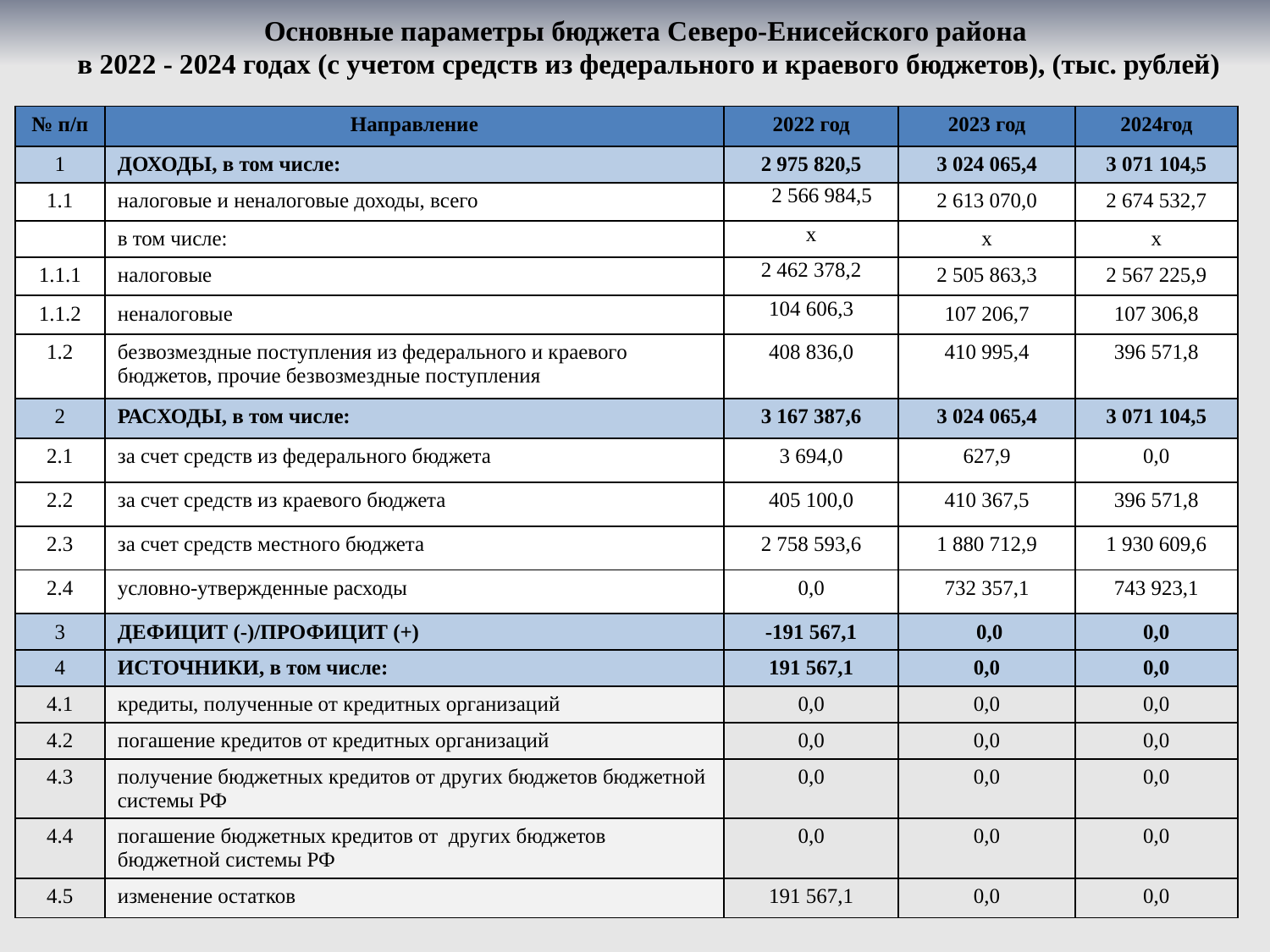

Основные параметры бюджета Северо-Енисейского района
в 2022 - 2024 годах (с учетом средств из федерального и краевого бюджетов), (тыс. рублей)
| № п/п | Направление | 2022 год | 2023 год | 2024год |
| --- | --- | --- | --- | --- |
| 1 | ДОХОДЫ, в том числе: | 2 975 820,5 | 3 024 065,4 | 3 071 104,5 |
| 1.1 | налоговые и неналоговые доходы, всего | 2 566 984,5 | 2 613 070,0 | 2 674 532,7 |
|  | в том числе: | х | х | х |
| 1.1.1 | налоговые | 2 462 378,2 | 2 505 863,3 | 2 567 225,9 |
| 1.1.2 | неналоговые | 104 606,3 | 107 206,7 | 107 306,8 |
| 1.2 | безвозмездные поступления из федерального и краевого бюджетов, прочие безвозмездные поступления | 408 836,0 | 410 995,4 | 396 571,8 |
| 2 | РАСХОДЫ, в том числе: | 3 167 387,6 | 3 024 065,4 | 3 071 104,5 |
| 2.1 | за счет средств из федерального бюджета | 3 694,0 | 627,9 | 0,0 |
| 2.2 | за счет средств из краевого бюджета | 405 100,0 | 410 367,5 | 396 571,8 |
| 2.3 | за счет средств местного бюджета | 2 758 593,6 | 1 880 712,9 | 1 930 609,6 |
| 2.4 | условно-утвержденные расходы | 0,0 | 732 357,1 | 743 923,1 |
| 3 | ДЕФИЦИТ (-)/ПРОФИЦИТ (+) | -191 567,1 | 0,0 | 0,0 |
| 4 | ИСТОЧНИКИ, в том числе: | 191 567,1 | 0,0 | 0,0 |
| 4.1 | кредиты, полученные от кредитных организаций | 0,0 | 0,0 | 0,0 |
| 4.2 | погашение кредитов от кредитных организаций | 0,0 | 0,0 | 0,0 |
| 4.3 | получение бюджетных кредитов от других бюджетов бюджетной системы РФ | 0,0 | 0,0 | 0,0 |
| 4.4 | погашение бюджетных кредитов от других бюджетов бюджетной системы РФ | 0,0 | 0,0 | 0,0 |
| 4.5 | изменение остатков | 191 567,1 | 0,0 | 0,0 |